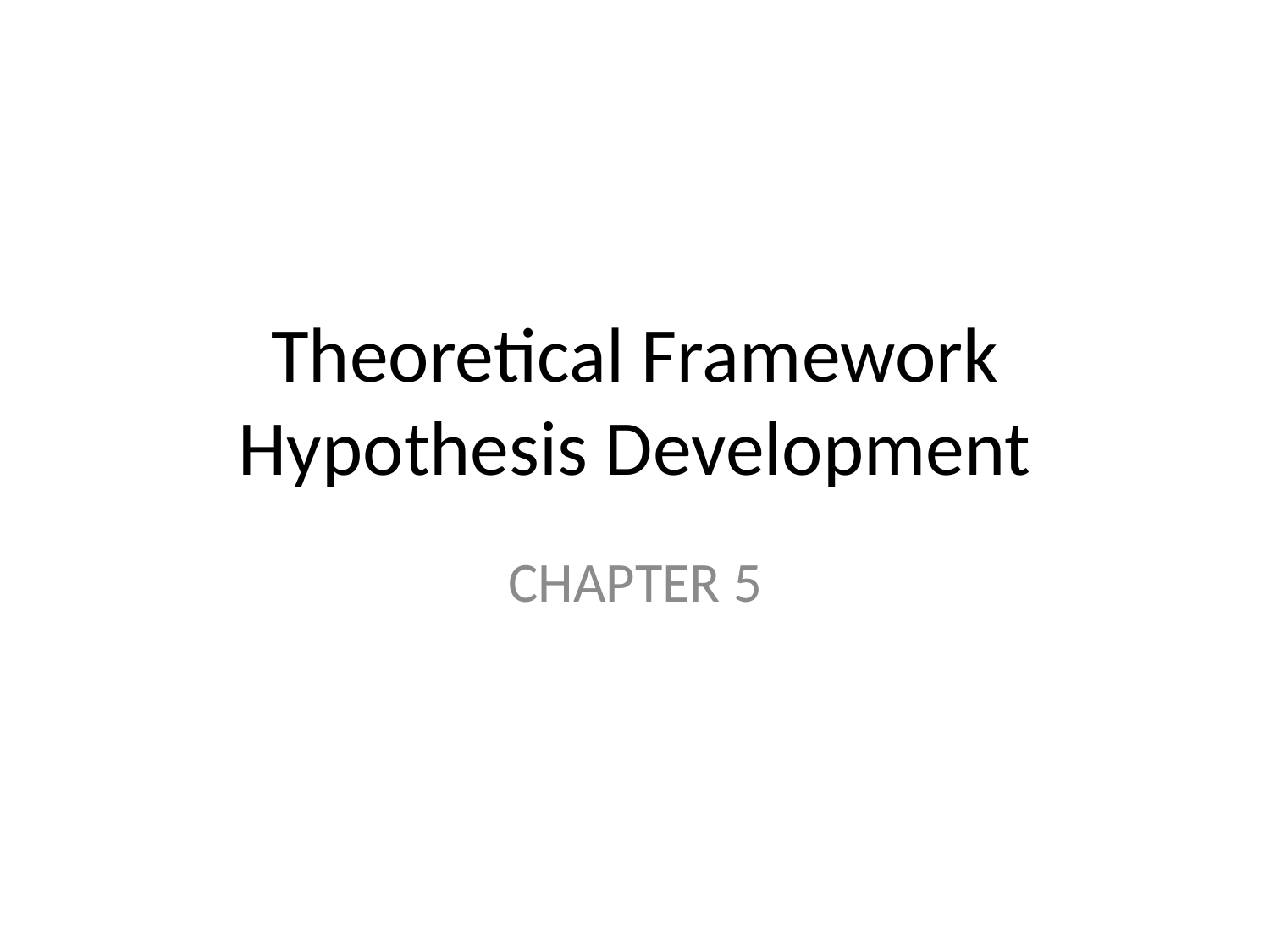

# Theoretical Framework Hypothesis Development
CHAPTER 5